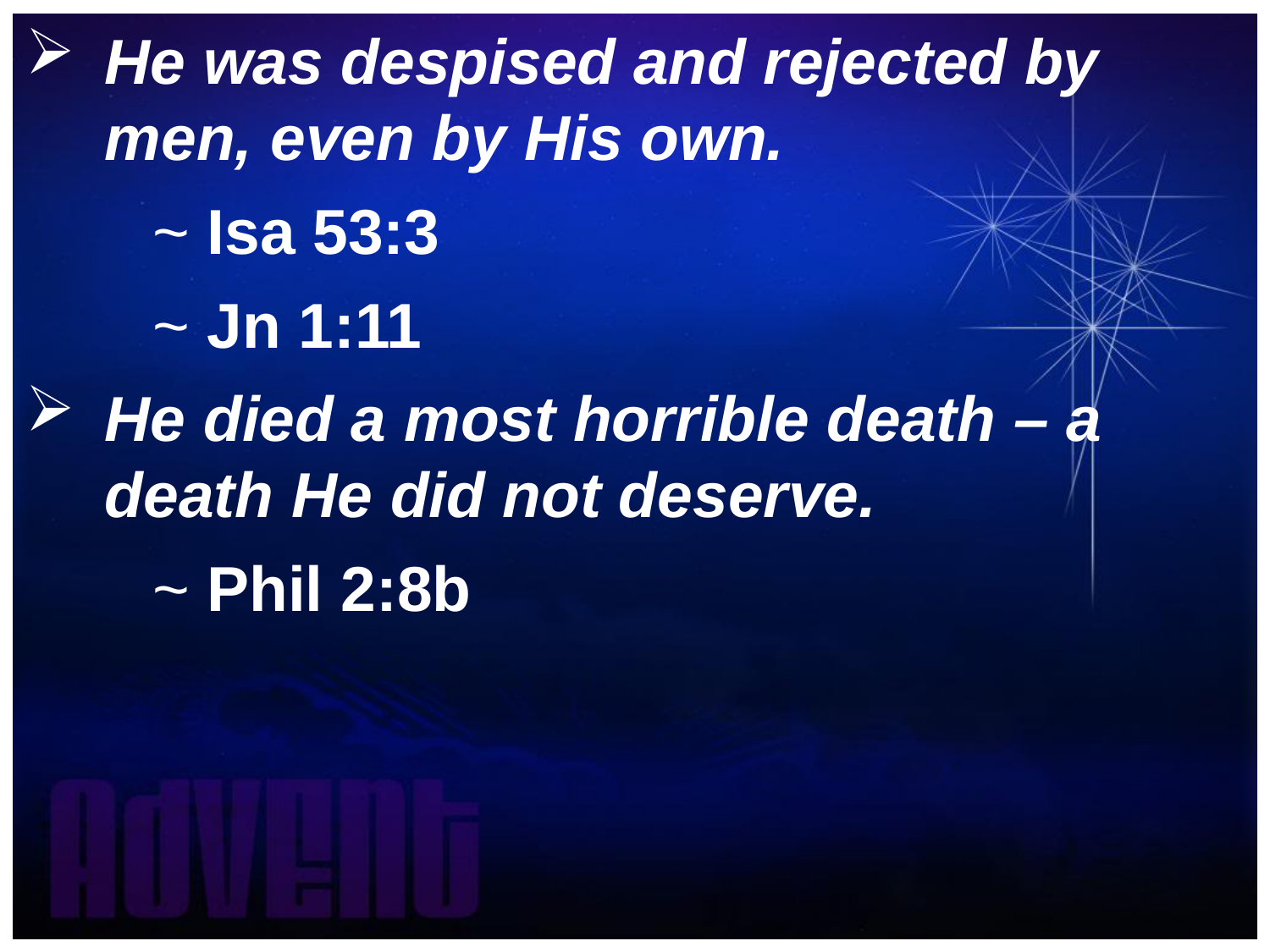

He was despised and rejected by men, even by His own.
	~ Isa 53:3
	~ Jn 1:11
He died a most horrible death – a death He did not deserve.
	~ Phil 2:8b